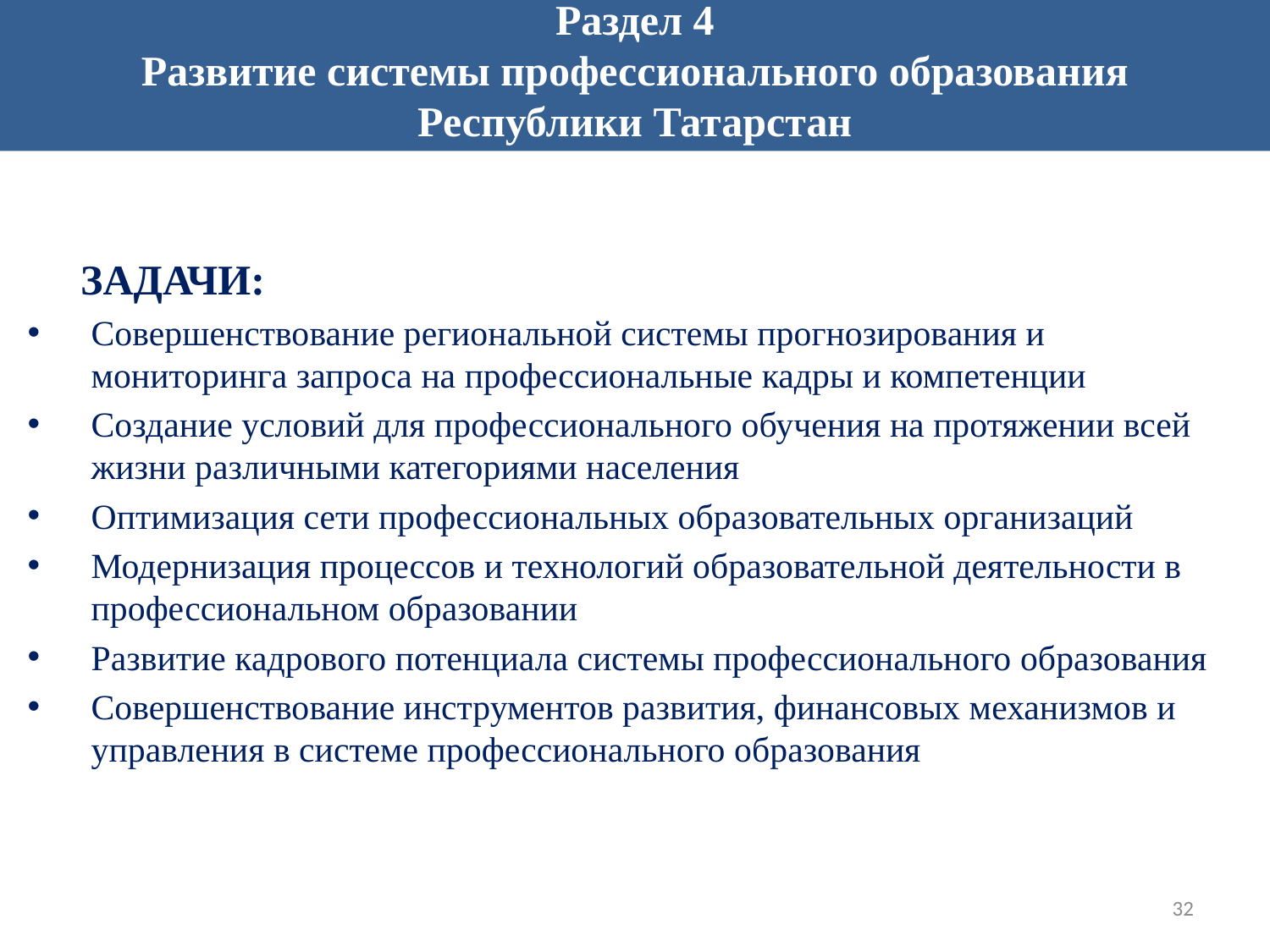

Раздел 4
Развитие системы профессионального образования
 Республики Татарстан

     ЗАДАЧИ:
Совершенствование региональной системы прогнозирования и мониторинга запроса на профессиональные кадры и компетенции
Создание условий для профессионального обучения на протяжении всей жизни различными категориями населения
Оптимизация сети профессиональных образовательных организаций
Модернизация процессов и технологий образовательной деятельности в профессиональном образовании
Развитие кадрового потенциала системы профессионального образования
Совершенствование инструментов развития, финансовых механизмов и управления в системе профессионального образования

32